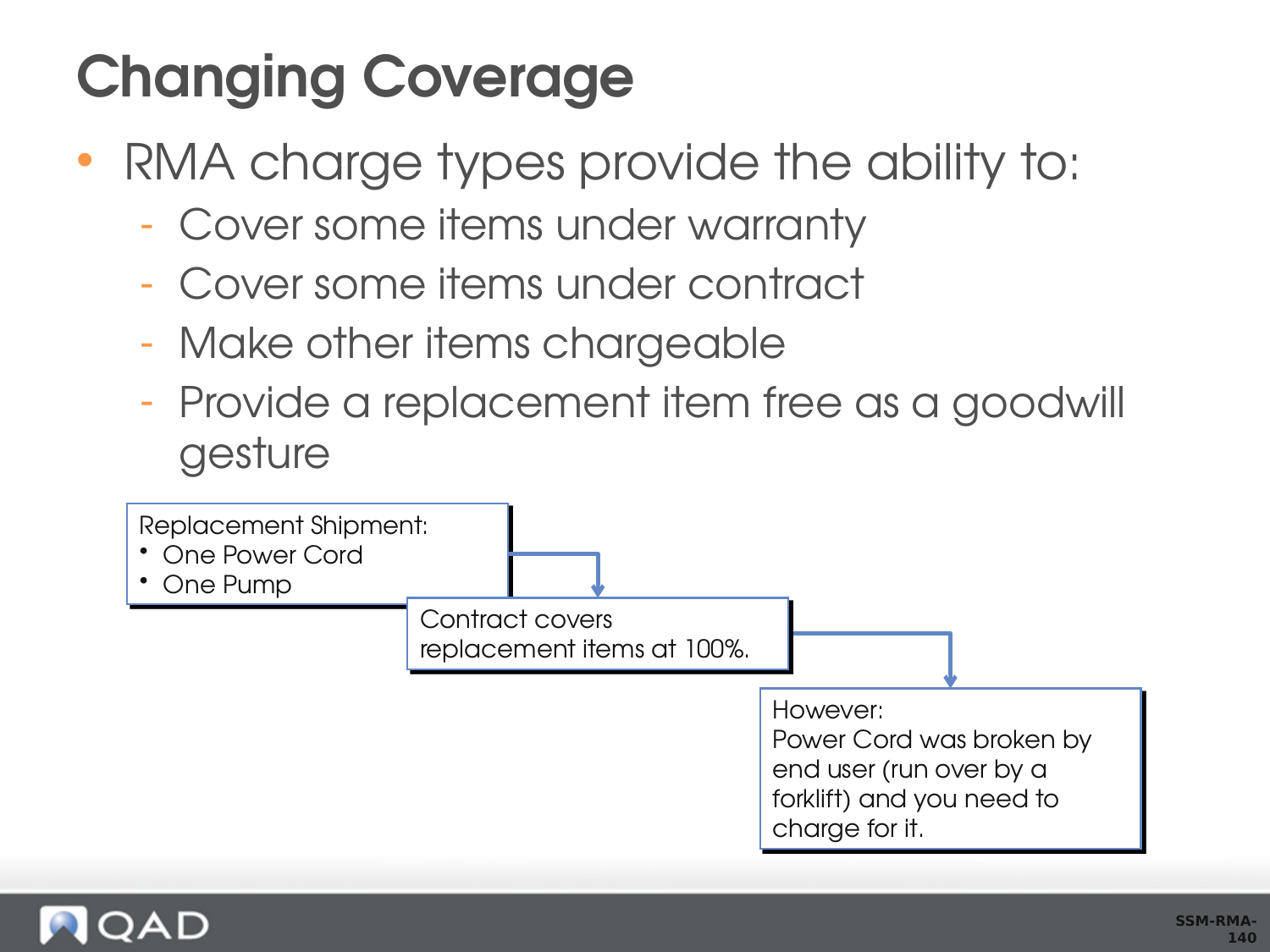

# Changing Coverage
RMA charge types provide the ability to:
Cover some items under warranty
Cover some items under contract
Make other items chargeable
Provide a replacement item free as a goodwill gesture

Replacement Shipment:
One Power Cord
One Pump
Contract covers replacement items at 100%.
However:
Power Cord was broken by end user (run over by a forklift) and you need to charge for it.
SSM-RMA-140